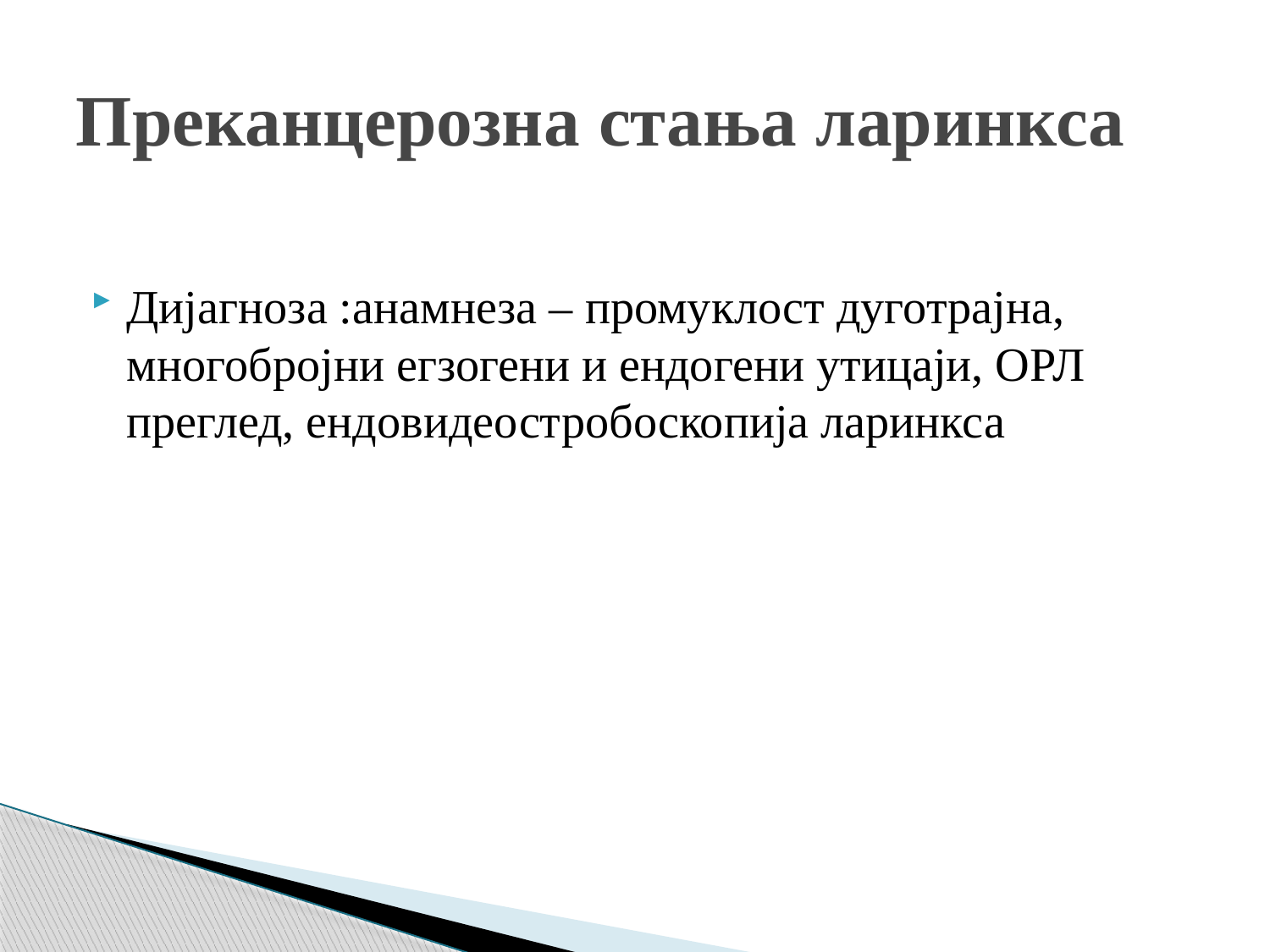

# Преканцерозна стања ларинкса

Дијагноза :анамнеза – промуклост дуготрајна, многобројни егзогени и ендогени утицаји, ОРЛ преглед, ендовидеостробоскопија ларинкса